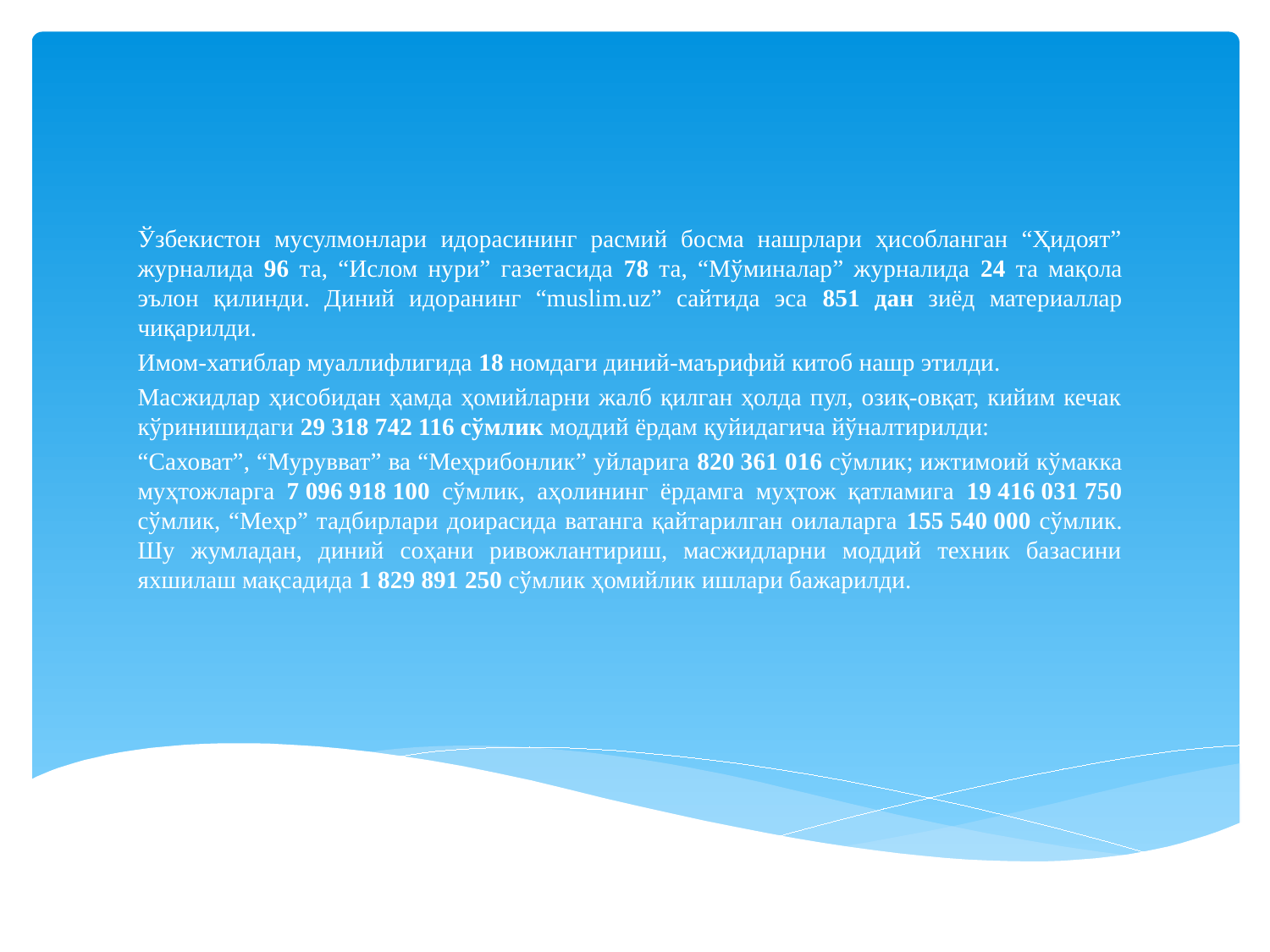

Ўзбекистон мусулмонлари идорасининг расмий босма нашрлари ҳисобланган “Ҳидоят” журналида 96 та, “Ислом нури” газетасида 78 та, “Мўминалар” журналида 24 та мақола эълон қилинди. Диний идоранинг “muslim.uz” сайтида эса 851 дан зиёд материаллар чиқарилди.
Имом-хатиблар муаллифлигида 18 номдаги диний-маърифий китоб нашр этилди.
Масжидлар ҳисобидан ҳамда ҳомийларни жалб қилган ҳолда пул, озиқ-овқат, кийим кечак кўринишидаги 29 318 742 116 сўмлик моддий ёрдам қуйидагича йўналтирилди:
“Саховат”, “Мурувват” ва “Меҳрибонлик” уйларига 820 361 016 сўмлик; ижтимоий кўмакка муҳтожларга 7 096 918 100 сўмлик, аҳолининг ёрдамга муҳтож қатламига 19 416 031 750 сўмлик, “Меҳр” тадбирлари доирасида ватанга қайтарилган оилаларга 155 540 000 сўмлик. Шу жумладан, диний соҳани ривожлантириш, масжидларни моддий техник базасини яхшилаш мақсадида 1 829 891 250 сўмлик ҳомийлик ишлари бажарилди.